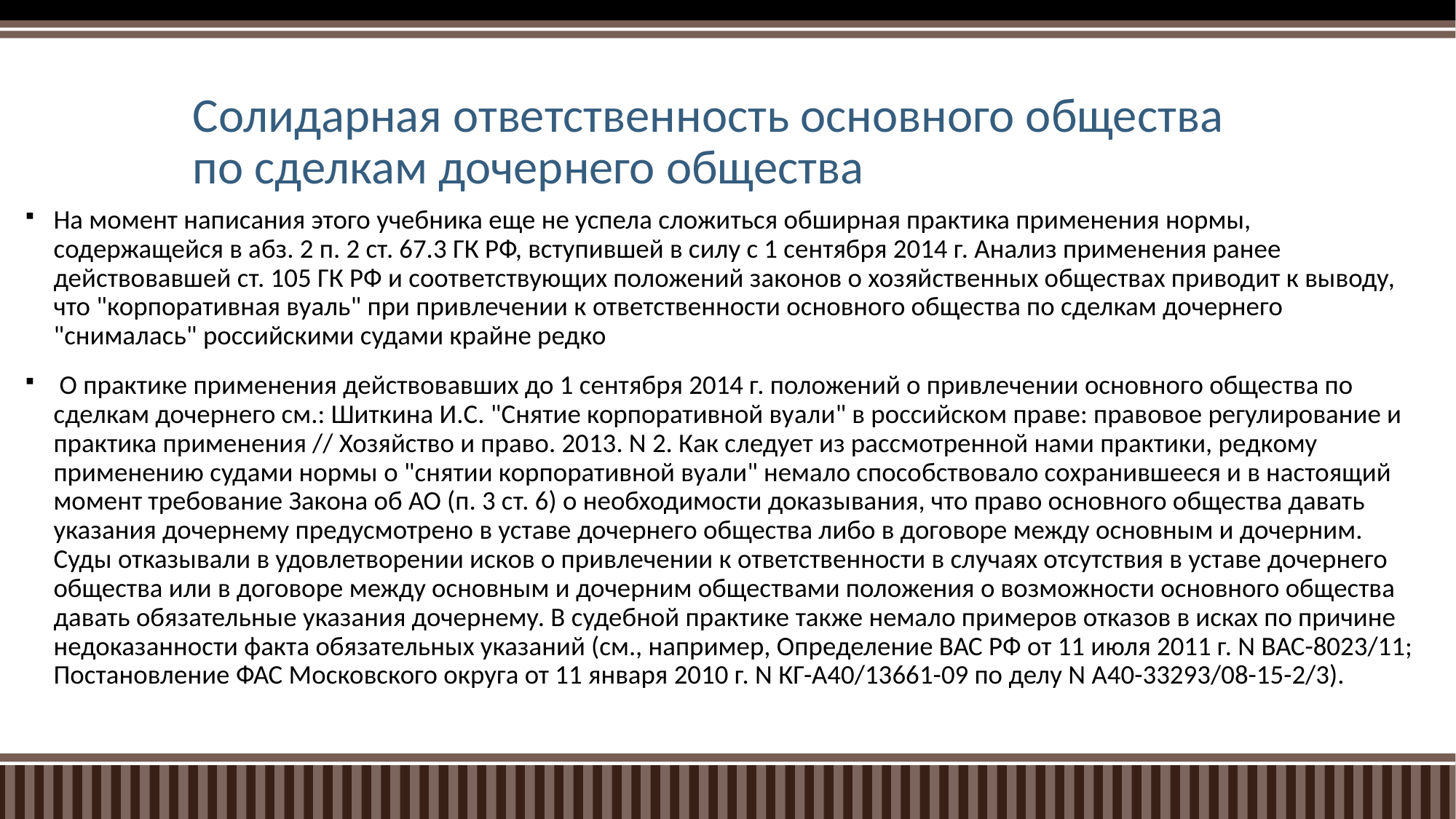

# Солидарная ответственность основного общества по сделкам дочернего общества
На момент написания этого учебника еще не успела сложиться обширная практика применения нормы, содержащейся в абз. 2 п. 2 ст. 67.3 ГК РФ, вступившей в силу с 1 сентября 2014 г. Анализ применения ранее действовавшей ст. 105 ГК РФ и соответствующих положений законов о хозяйственных обществах приводит к выводу, что "корпоративная вуаль" при привлечении к ответственности основного общества по сделкам дочернего "снималась" российскими судами крайне редко
 О практике применения действовавших до 1 сентября 2014 г. положений о привлечении основного общества по сделкам дочернего см.: Шиткина И.С. "Снятие корпоративной вуали" в российском праве: правовое регулирование и практика применения // Хозяйство и право. 2013. N 2. Как следует из рассмотренной нами практики, редкому применению судами нормы о "снятии корпоративной вуали" немало способствовало сохранившееся и в настоящий момент требование Закона об АО (п. 3 ст. 6) о необходимости доказывания, что право основного общества давать указания дочернему предусмотрено в уставе дочернего общества либо в договоре между основным и дочерним. Суды отказывали в удовлетворении исков о привлечении к ответственности в случаях отсутствия в уставе дочернего общества или в договоре между основным и дочерним обществами положения о возможности основного общества давать обязательные указания дочернему. В судебной практике также немало примеров отказов в исках по причине недоказанности факта обязательных указаний (см., например, Определение ВАС РФ от 11 июля 2011 г. N ВАС-8023/11; Постановление ФАС Московского округа от 11 января 2010 г. N КГ-А40/13661-09 по делу N А40-33293/08-15-2/3).